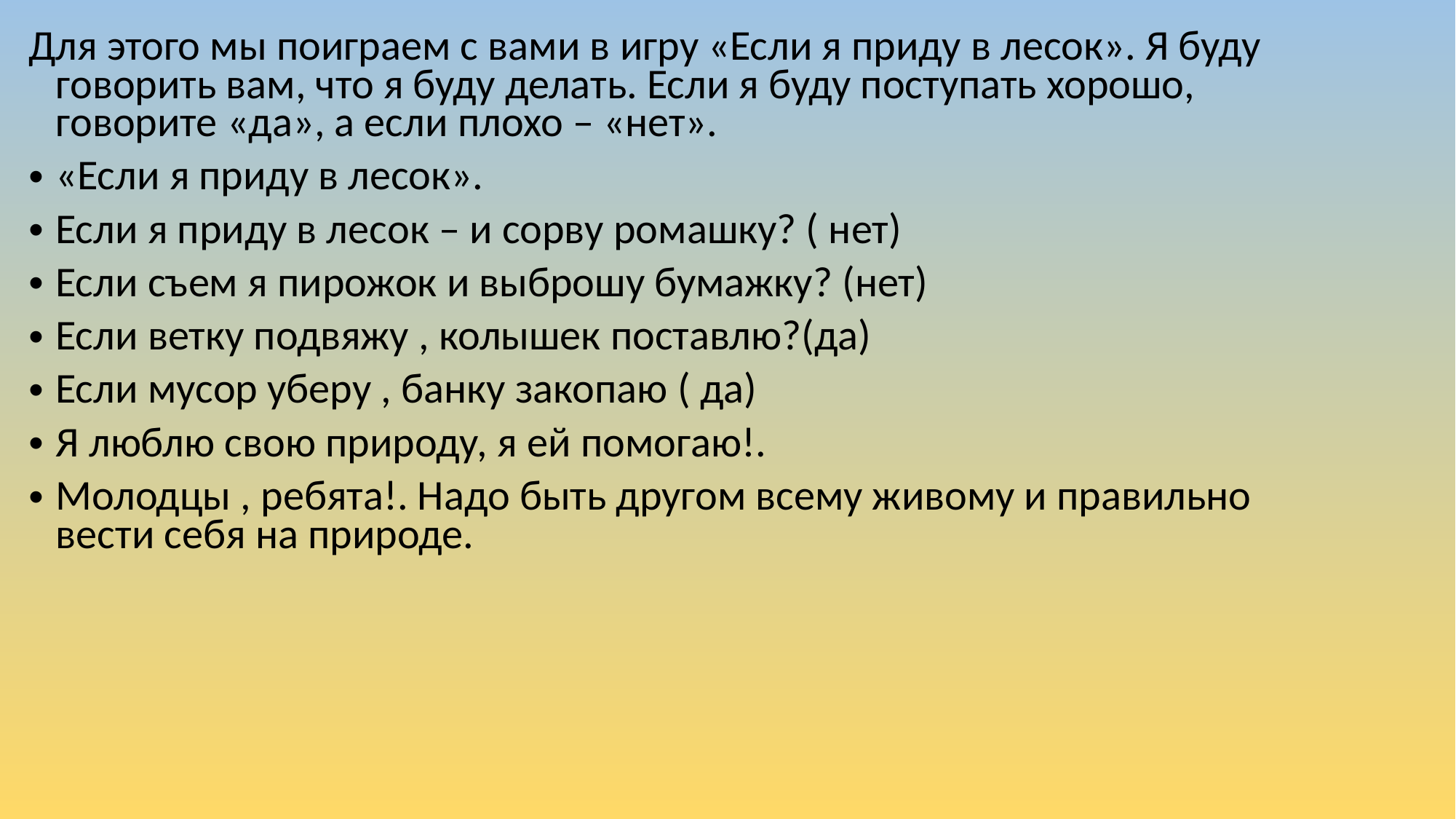

Для этого мы поиграем с вами в игру «Если я приду в лесок». Я буду говорить вам, что я буду делать. Если я буду поступать хорошо, говорите «да», а если плохо – «нет».
«Если я приду в лесок».
Если я приду в лесок – и сорву ромашку? ( нет)
Если съем я пирожок и выброшу бумажку? (нет)
Если ветку подвяжу , колышек поставлю?(да)
Если мусор уберу , банку закопаю ( да)
Я люблю свою природу, я ей помогаю!.
Молодцы , ребята!. Надо быть другом всему живому и правильно вести себя на природе.